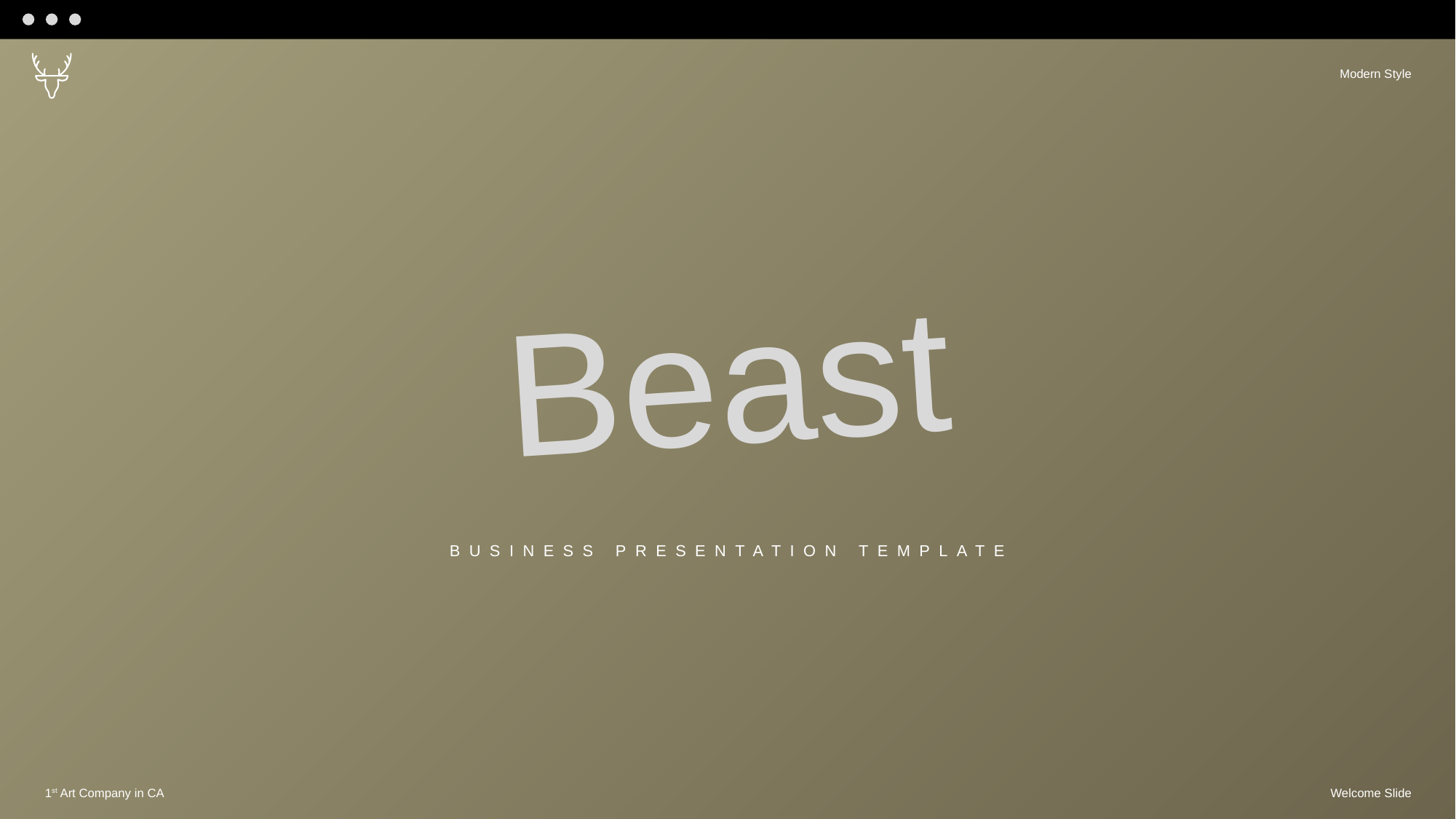

Modern Style
Beast
BUSINESS PRESENTATION TEMPLATE
1st Art Company in CA
Welcome Slide